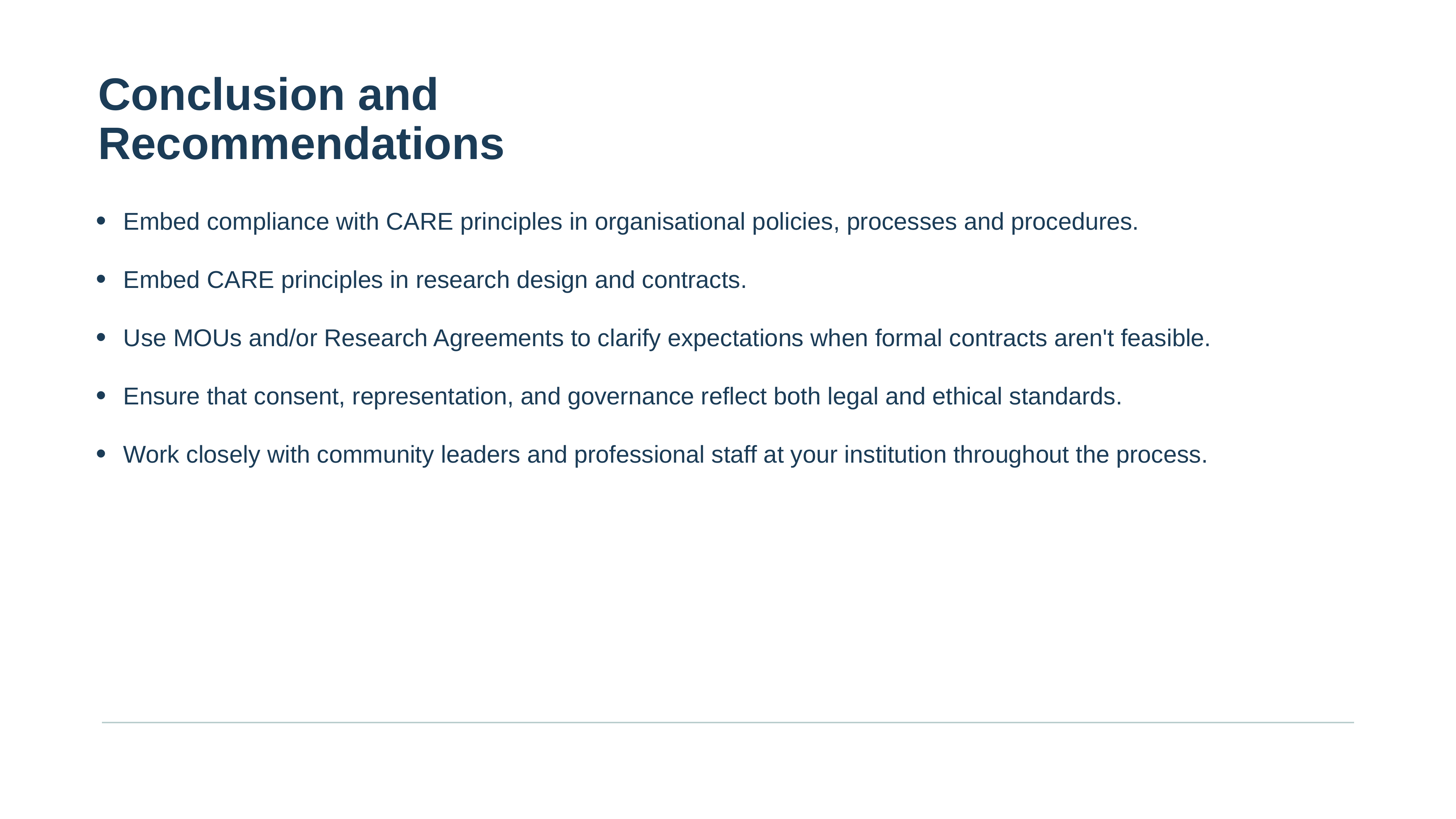

Conclusion and Recommendations

Embed compliance with CARE principles in organisational policies, processes and procedures.
Embed CARE principles in research design and contracts.
Use MOUs and/or Research Agreements to clarify expectations when formal contracts aren't feasible.
Ensure that consent, representation, and governance reflect both legal and ethical standards.
Work closely with community leaders and professional staff at your institution throughout the process.